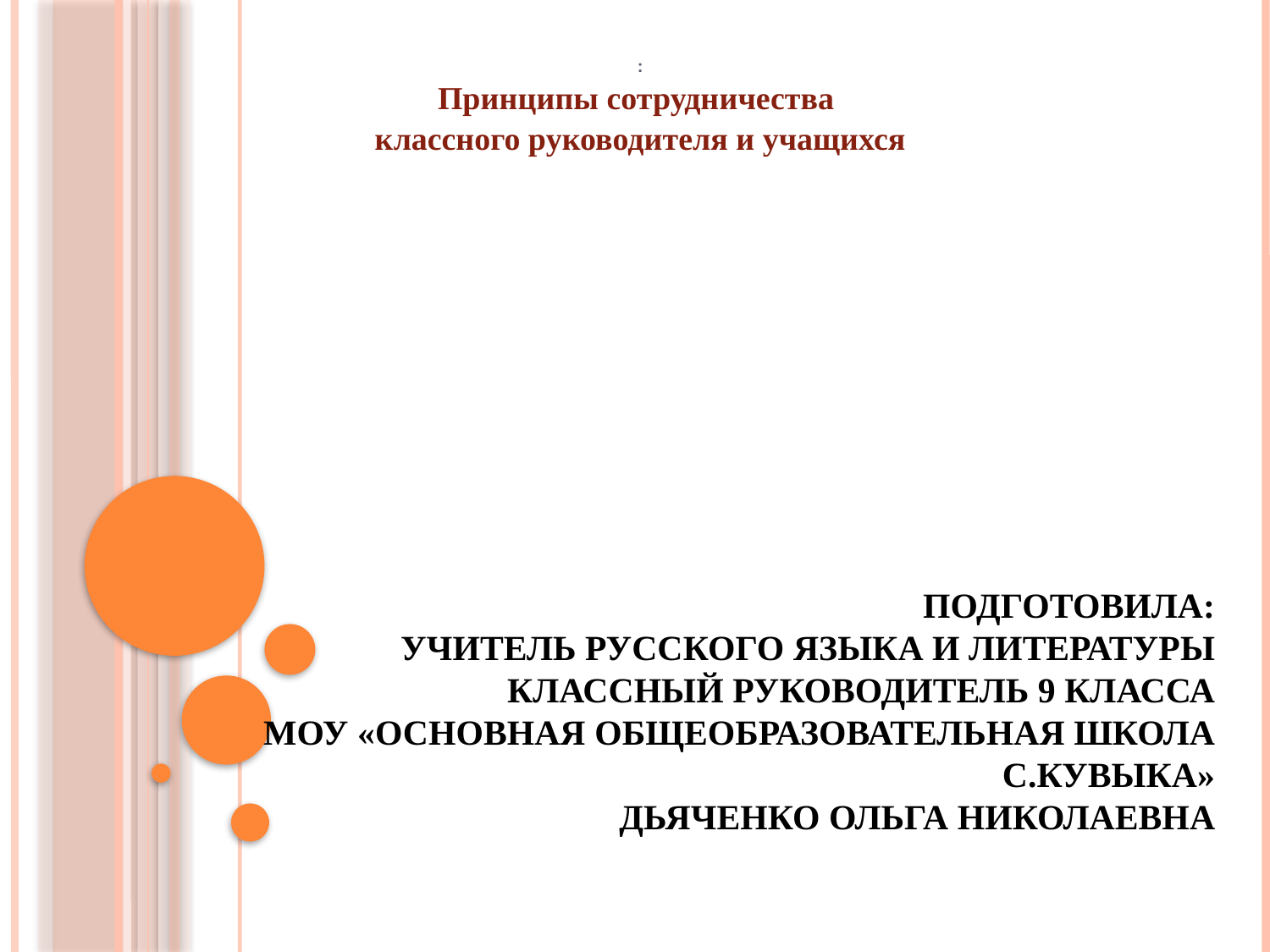

:
Принципы сотрудничества
классного руководителя и учащихся

# Подготовила: учитель русского языка и литературы классный руководитель 9 класса МОУ «основная общеобразовательная школа с.Кувыка» Дьяченко Ольга Николаевна